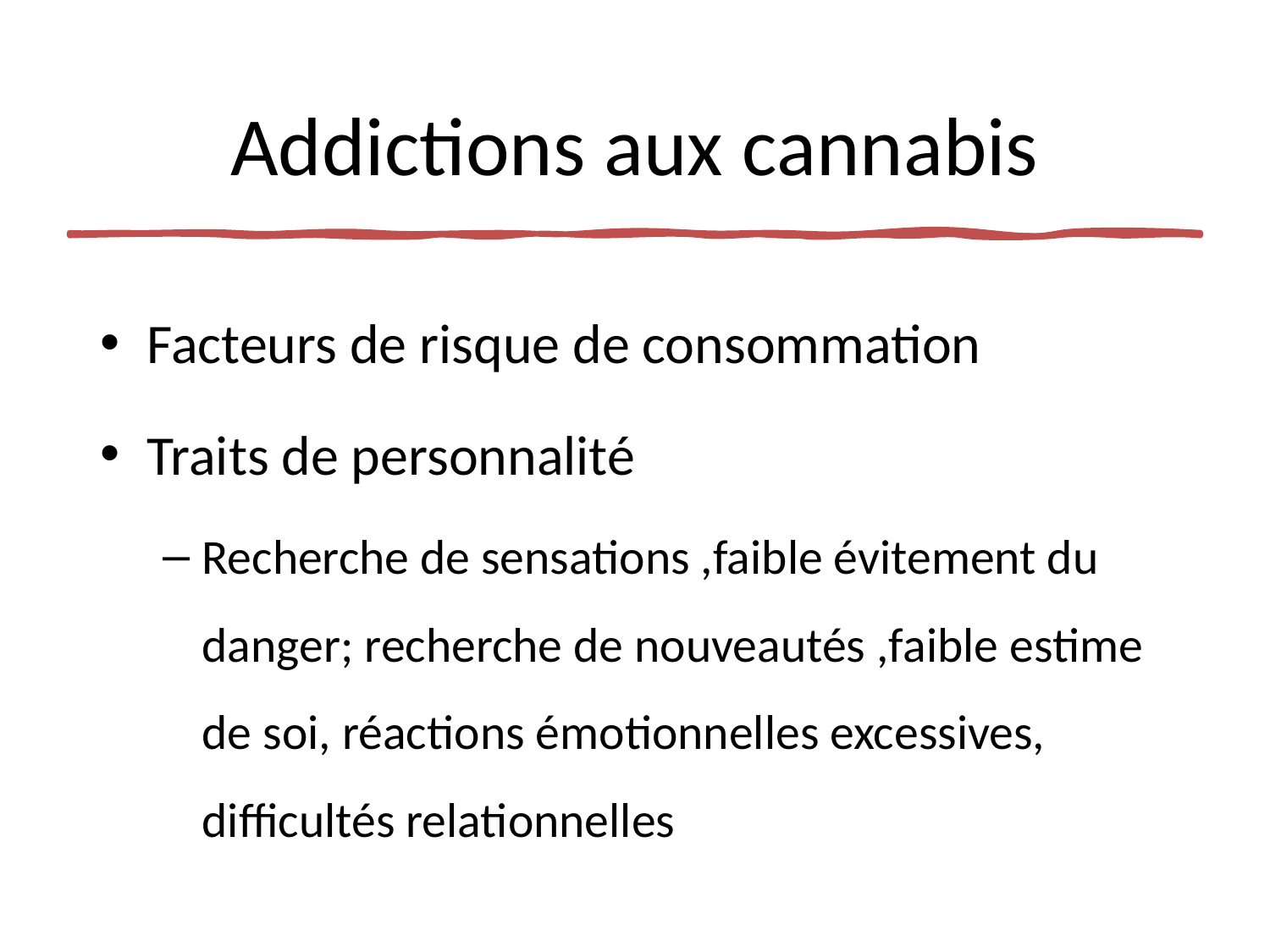

# Addictions aux cannabis

Facteurs de risque de consommation
Traits de personnalité
Recherche de sensations ,faible évitement du danger; recherche de nouveautés ,faible estime de soi, réactions émotionnelles excessives, difficultés relationnelles